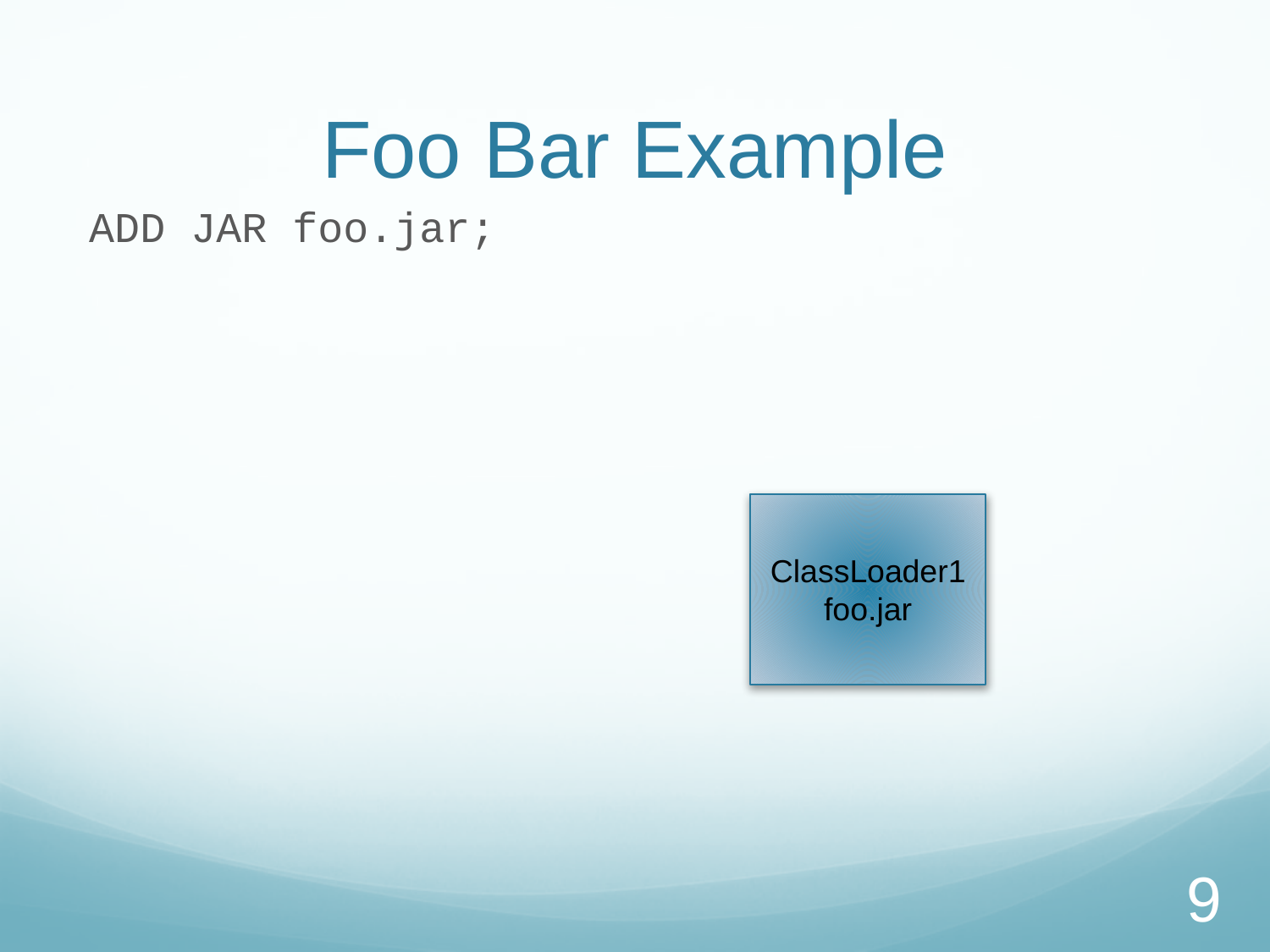

# Foo Bar Example
ADD JAR foo.jar;
ClassLoader1
foo.jar
9